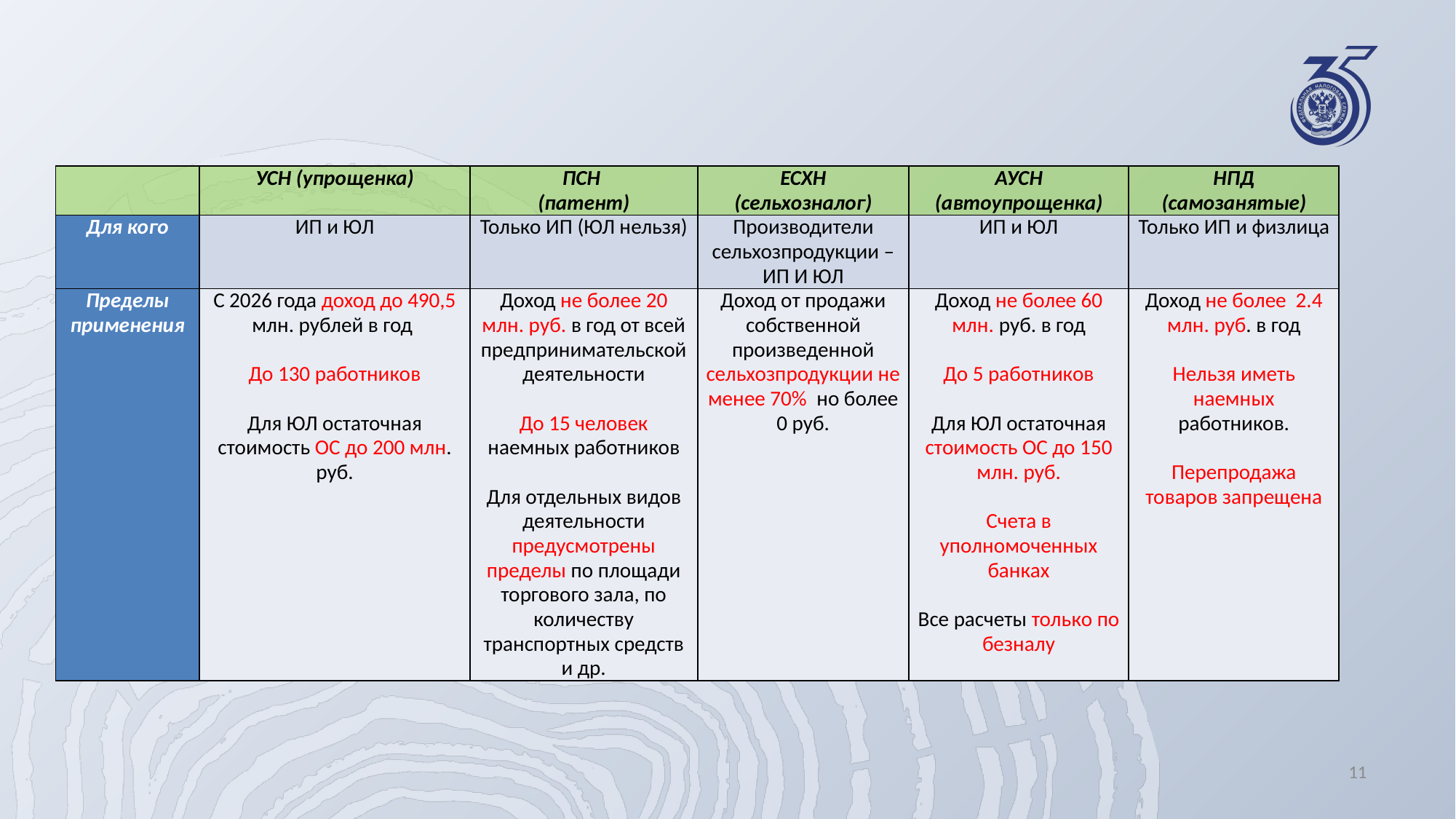

|  | УСН (упрощенка) | ПСН (патент) | ЕСХН (сельхозналог) | АУСН (автоупрощенка) | НПД (самозанятые) |
| --- | --- | --- | --- | --- | --- |
| Для кого | ИП и ЮЛ | Только ИП (ЮЛ нельзя) | Производители сельхозпродукции – ИП И ЮЛ | ИП и ЮЛ | Только ИП и физлица |
| Пределы применения | С 2026 года доход до 490,5 млн. рублей в год   До 130 работников   Для ЮЛ остаточная стоимость ОС до 200 млн. руб. | Доход не более 20 млн. руб. в год от всей предпринимательской деятельности   До 15 человек наемных работников   Для отдельных видов деятельности предусмотрены пределы по площади торгового зала, по количеству транспортных средств и др. | Доход от продажи собственной произведенной сельхозпродукции не менее 70% но более 0 руб. | Доход не более 60 млн. руб. в год   До 5 работников   Для ЮЛ остаточная стоимость ОС до 150 млн. руб.   Счета в уполномоченных банках   Все расчеты только по безналу | Доход не более 2.4 млн. руб. в год   Нельзя иметь наемных работников.   Перепродажа товаров запрещена |
11